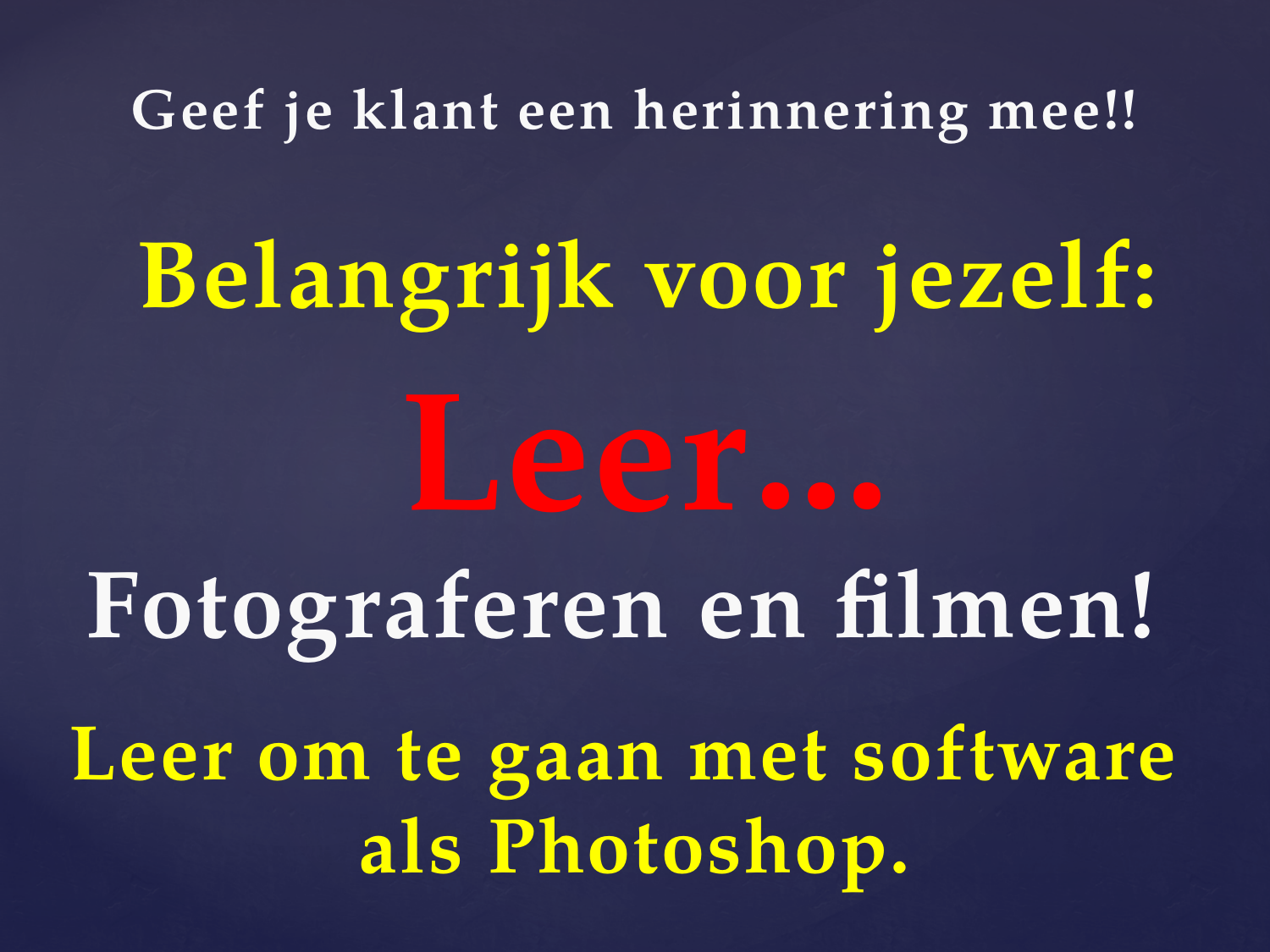

Geef je klant een herinnering mee!!
Belangrijk voor jezelf:
Leer…
Fotograferen en filmen!
Leer om te gaan met software
als Photoshop.